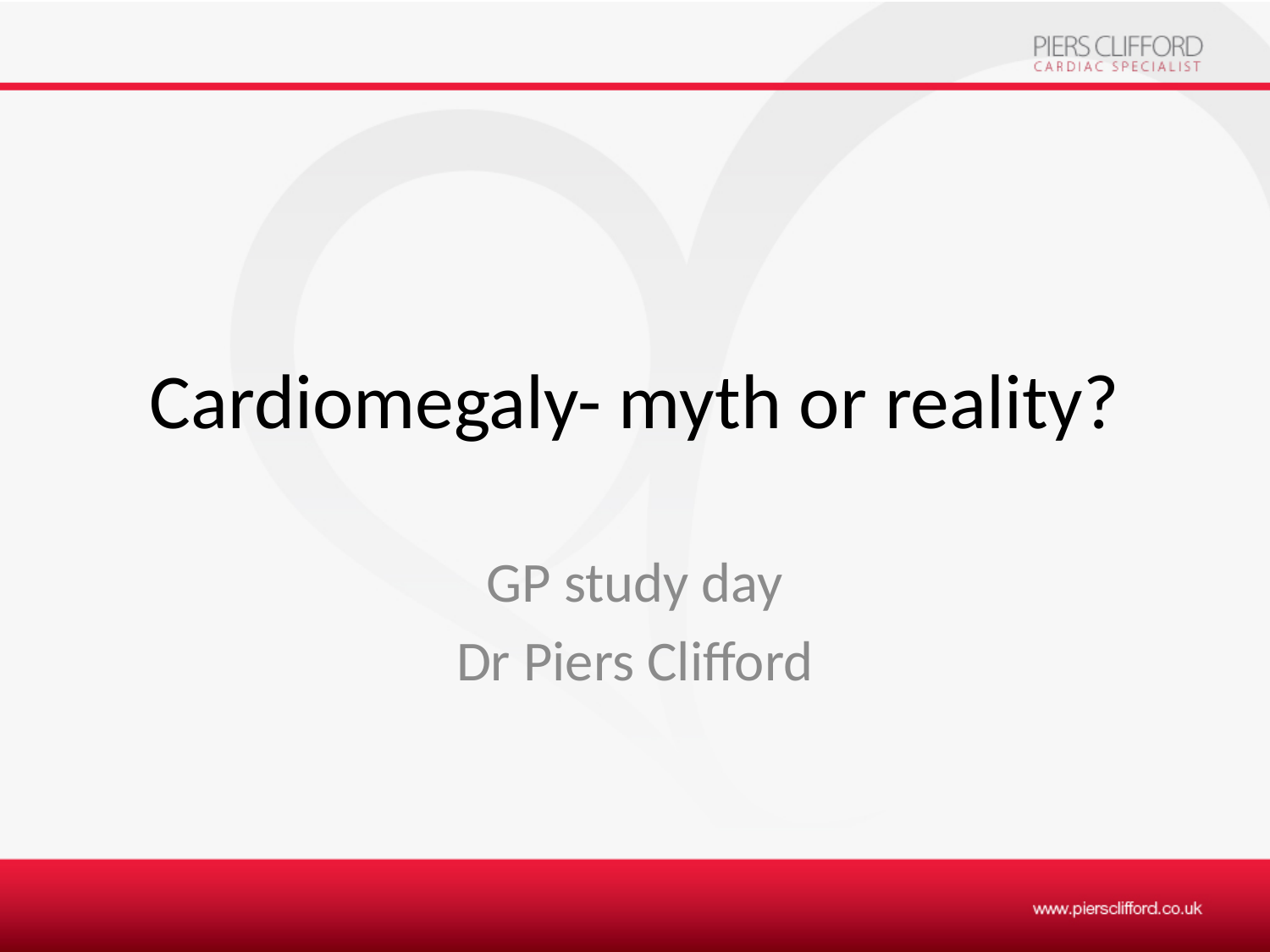

# Cardiomegaly- myth or reality?
GP study day
Dr Piers Clifford